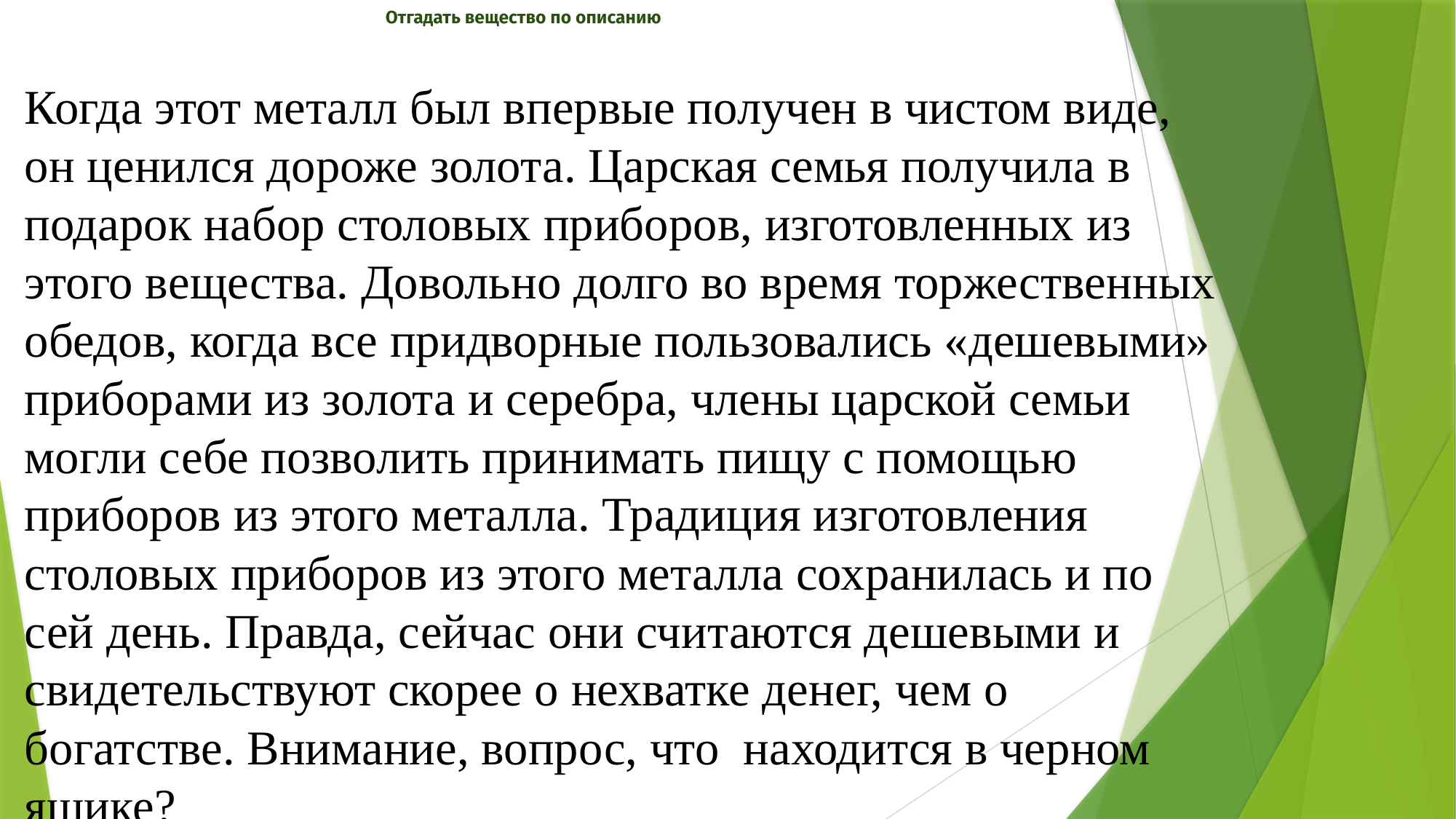

Отгадать вещество по описанию
Когда этот металл был впервые получен в чистом виде, он ценился дороже золота. Царская семья получила в подарок набор столовых приборов, изготовленных из этого вещества. Довольно долго во время торжественных обедов, когда все придворные пользовались «дешевыми» приборами из золота и серебра, члены царской семьи могли себе позволить принимать пищу с помощью приборов из этого металла. Традиция изготовления столовых приборов из этого металла сохранилась и по сей день. Правда, сейчас они считаются дешевыми и свидетельствуют скорее о нехватке денег, чем о богатстве. Внимание, вопрос, что  находится в черном ящике?